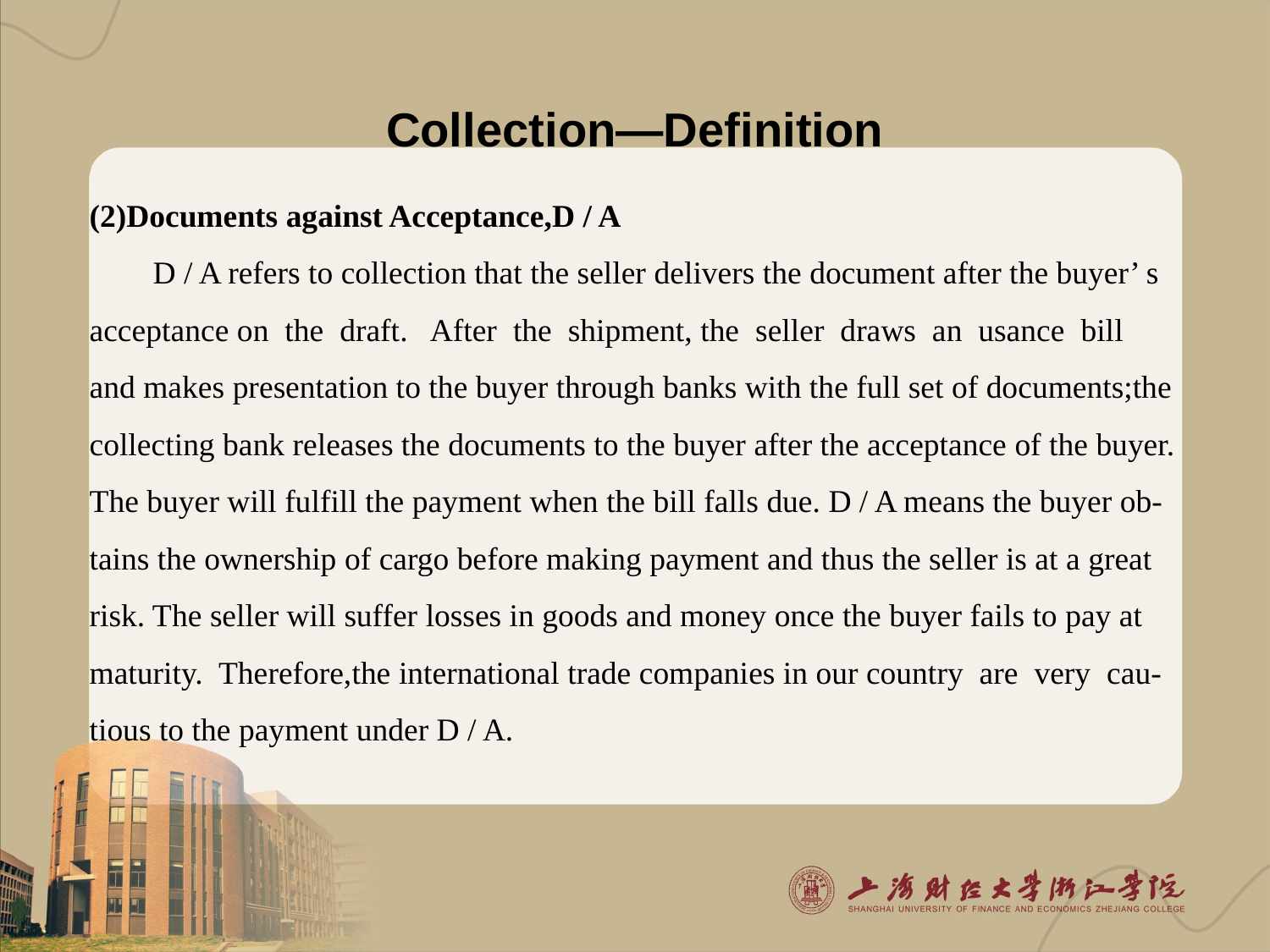

#
Collection—Definition
(2)Documents against Acceptance,D / A
D / A refers to collection that the seller delivers the document after the buyer’ s acceptance on  the  draft.   After  the  shipment, the  seller  draws  an  usance  bill  and makes presentation to the buyer through banks with the full set of documents;the collecting bank releases the documents to the buyer after the acceptance of the buyer. The buyer will fulfill the payment when the bill falls due. D / A means the buyer ob- tains the ownership of cargo before making payment and thus the seller is at a great risk. The seller will suffer losses in goods and money once the buyer fails to pay at maturity.  Therefore,the international trade companies in our country  are  very  cau- tious to the payment under D / A.